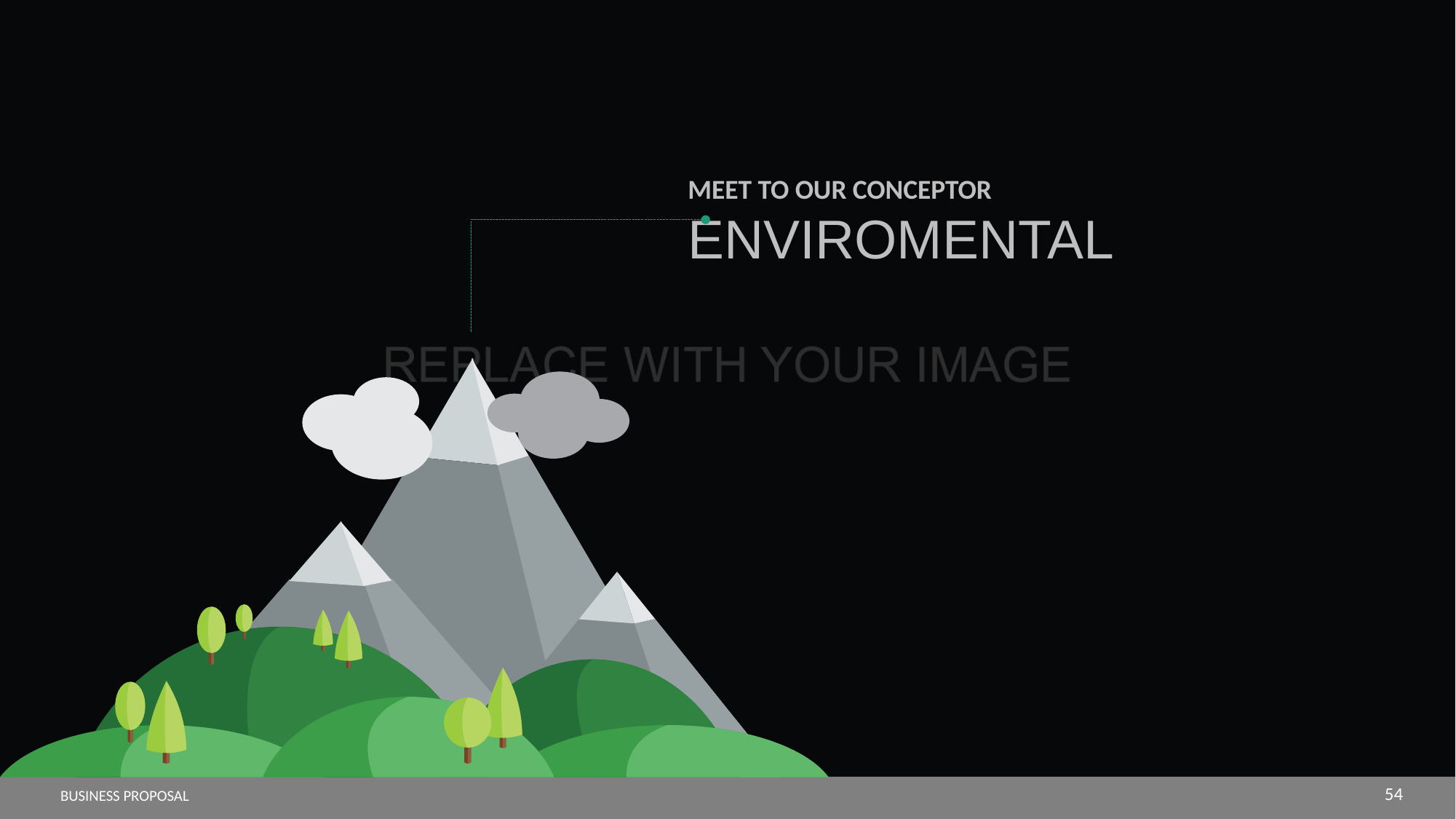

MEET TO OUR CONCEPTOR
ENVIROMENTAL

54
BUSINESS PROPOSAL